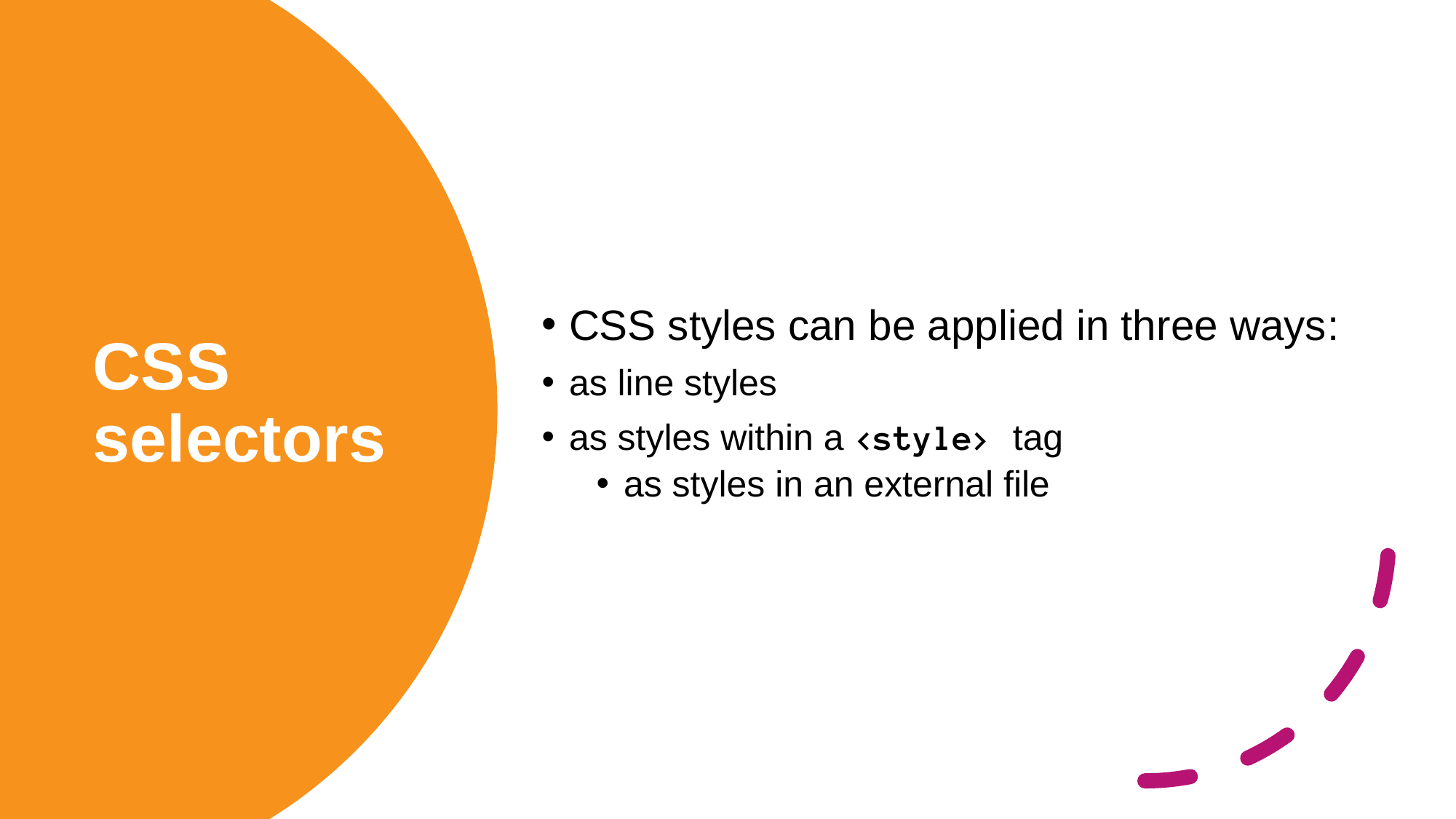

CSS styles can be applied in three ways:
as line styles
as styles within a <style> tag
as styles in an external file
# CSS selectors